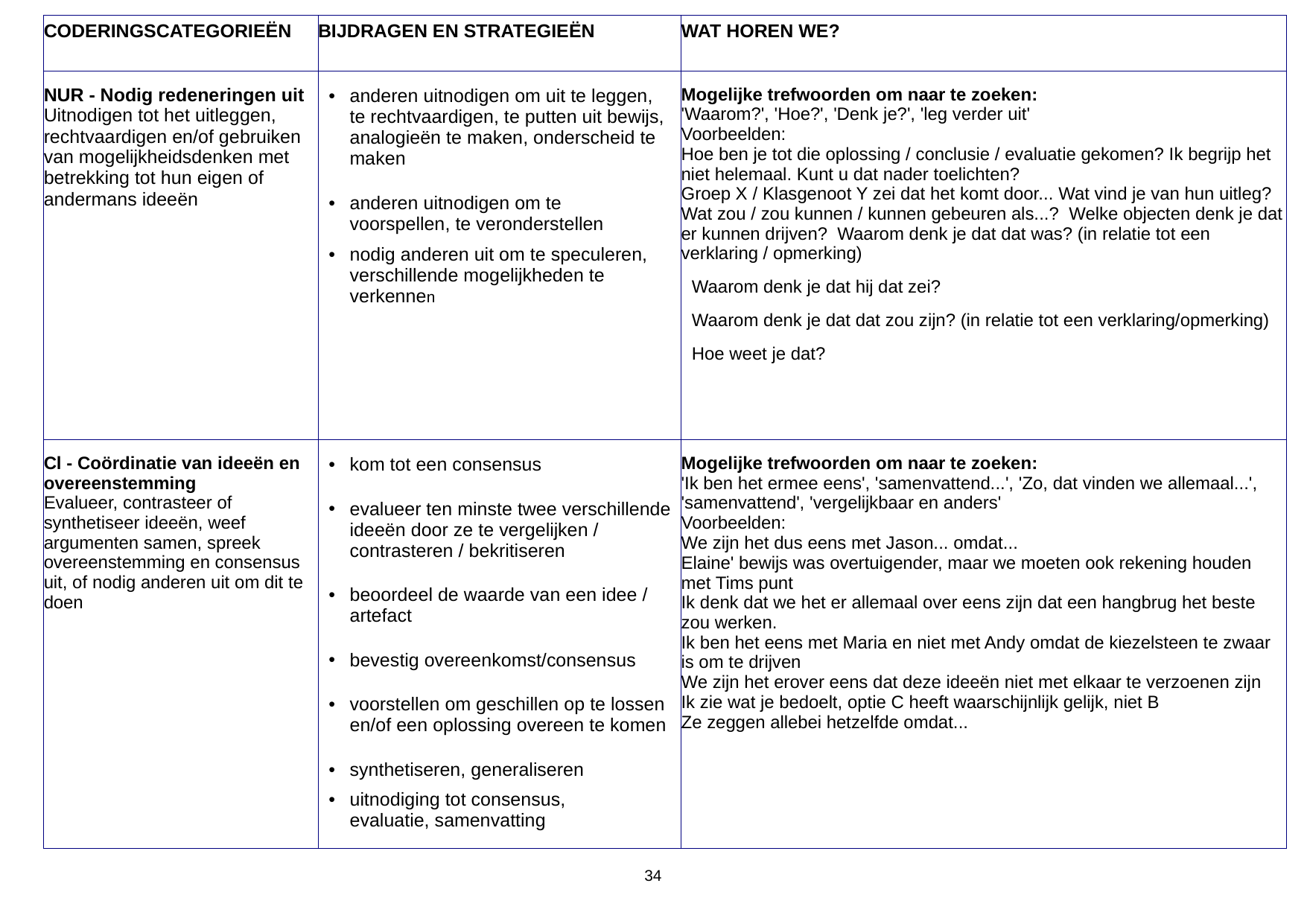

| CODERINGSCATEGORIEËN | BIJDRAGEN EN STRATEGIEËN | WAT HOREN WE? |
| --- | --- | --- |
| NUR - Nodig redeneringen uit Uitnodigen tot het uitleggen, rechtvaardigen en/of gebruiken van mogelijkheidsdenken met betrekking tot hun eigen of andermans ideeën | anderen uitnodigen om uit te leggen, te rechtvaardigen, te putten uit bewijs, analogieën te maken, onderscheid te maken anderen uitnodigen om te voorspellen, te veronderstellen nodig anderen uit om te speculeren, verschillende mogelijkheden te verkennen | Mogelijke trefwoorden om naar te zoeken: 'Waarom?', 'Hoe?', 'Denk je?', 'leg verder uit' Voorbeelden: Hoe ben je tot die oplossing / conclusie / evaluatie gekomen? Ik begrijp het niet helemaal. Kunt u dat nader toelichten? Groep X / Klasgenoot Y zei dat het komt door... Wat vind je van hun uitleg? Wat zou / zou kunnen / kunnen gebeuren als...? Welke objecten denk je dat er kunnen drijven? Waarom denk je dat dat was? (in relatie tot een verklaring / opmerking) Waarom denk je dat hij dat zei? Waarom denk je dat dat zou zijn? (in relatie tot een verklaring/opmerking) Hoe weet je dat? |
| Cl - Coördinatie van ideeën en overeenstemming Evalueer, contrasteer of synthetiseer ideeën, weef argumenten samen, spreek overeenstemming en consensus uit, of nodig anderen uit om dit te doen | kom tot een consensus evalueer ten minste twee verschillende ideeën door ze te vergelijken / contrasteren / bekritiseren beoordeel de waarde van een idee / artefact bevestig overeenkomst/consensus voorstellen om geschillen op te lossen en/of een oplossing overeen te komen synthetiseren, generaliseren uitnodiging tot consensus, evaluatie, samenvatting | Mogelijke trefwoorden om naar te zoeken: 'Ik ben het ermee eens', 'samenvattend...', 'Zo, dat vinden we allemaal...', 'samenvattend', 'vergelijkbaar en anders' Voorbeelden: We zijn het dus eens met Jason... omdat... Elaine' bewijs was overtuigender, maar we moeten ook rekening houden met Tims punt Ik denk dat we het er allemaal over eens zijn dat een hangbrug het beste zou werken. Ik ben het eens met Maria en niet met Andy omdat de kiezelsteen te zwaar is om te drijven We zijn het erover eens dat deze ideeën niet met elkaar te verzoenen zijn Ik zie wat je bedoelt, optie C heeft waarschijnlijk gelijk, niet B Ze zeggen allebei hetzelfde omdat... |
34